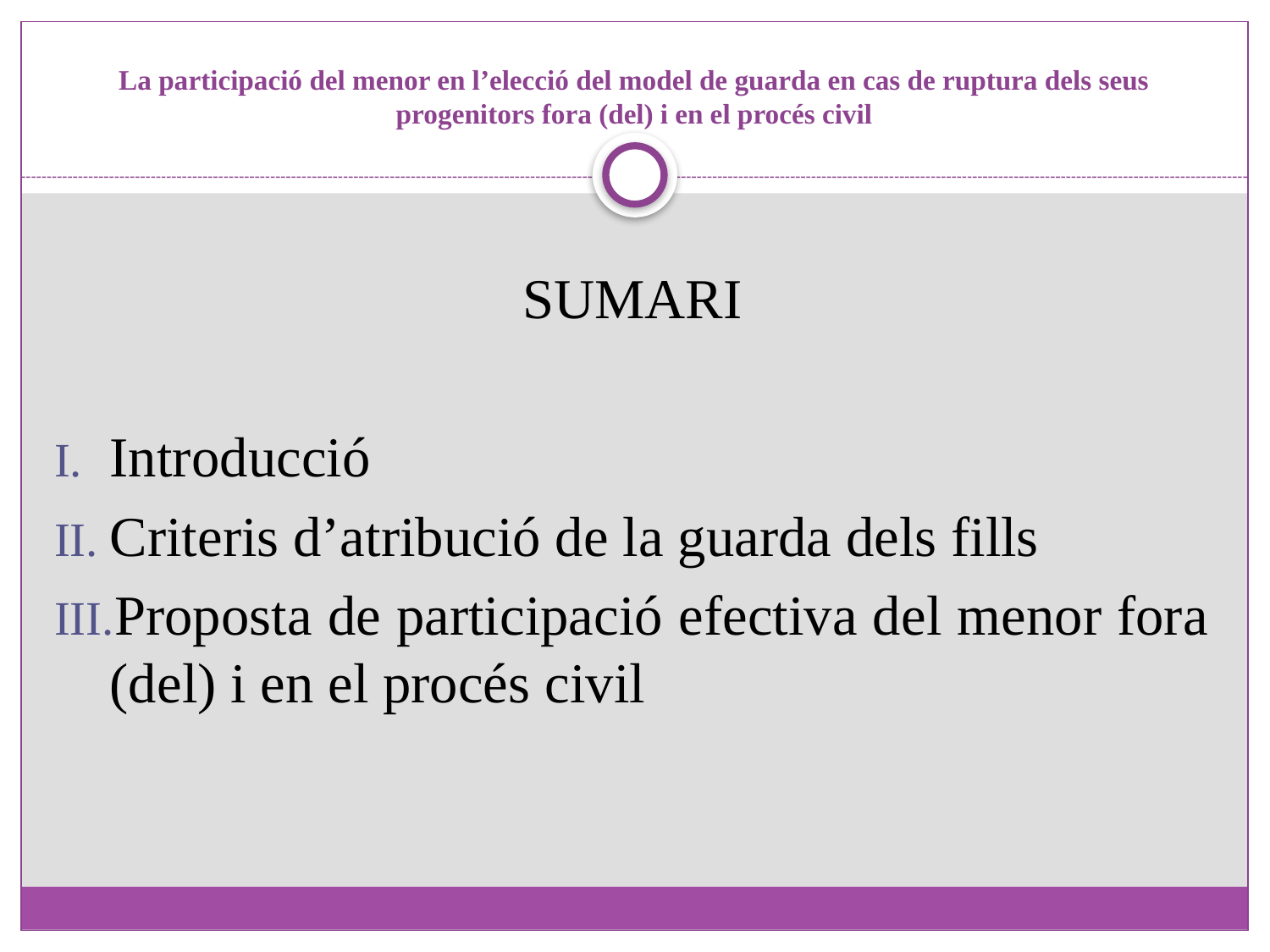

# La participació del menor en l’elecció del model de guarda en cas de ruptura dels seus progenitors fora (del) i en el procés civil
SUMARI

Introducció
Criteris d’atribució de la guarda dels fills
Proposta de participació efectiva del menor fora (del) i en el procés civil